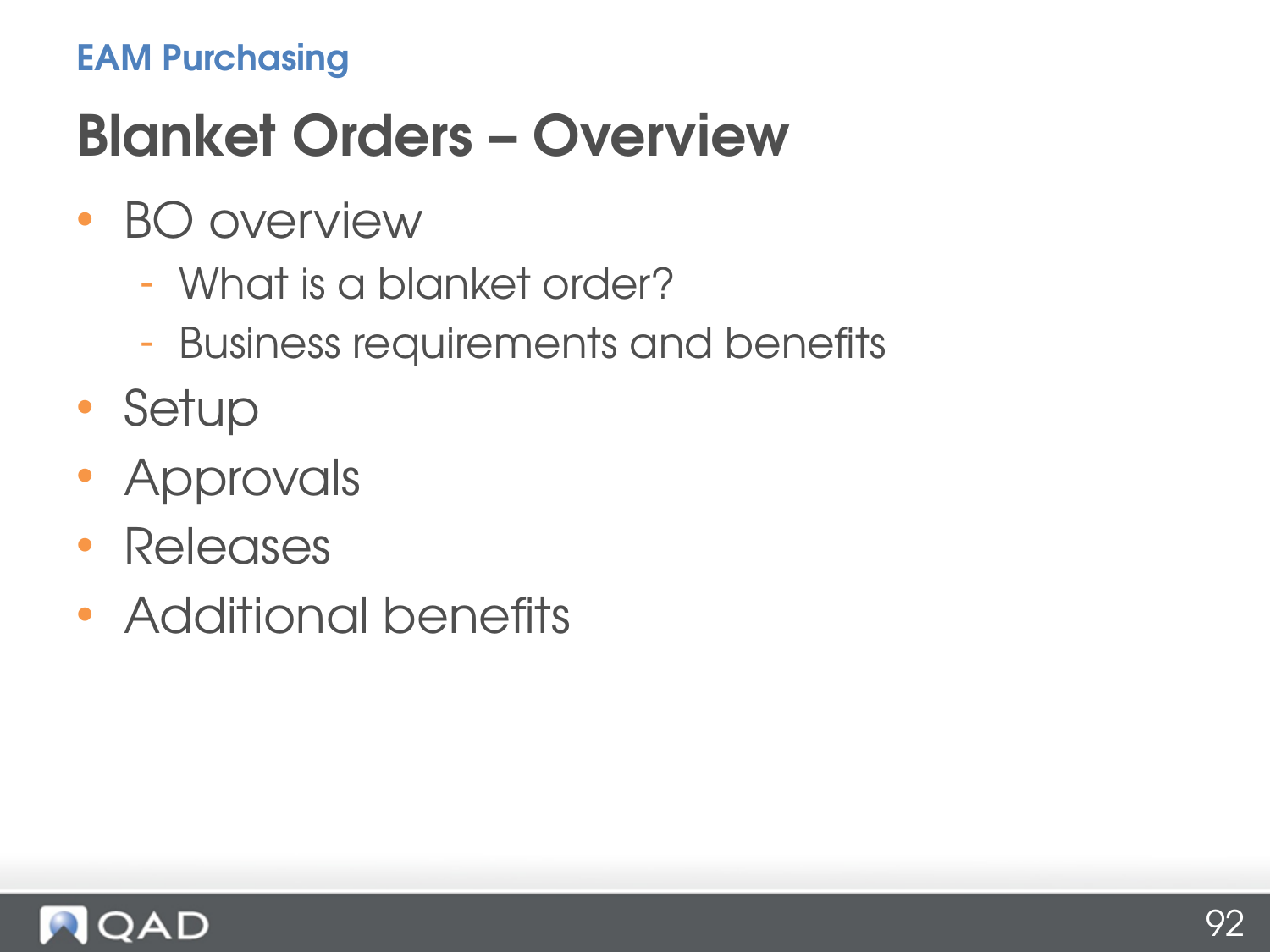

EAM Purchasing
# Blanket Orders – Overview
BO overview
What is a blanket order?
Business requirements and benefits
Setup
Approvals
Releases
Additional benefits

92